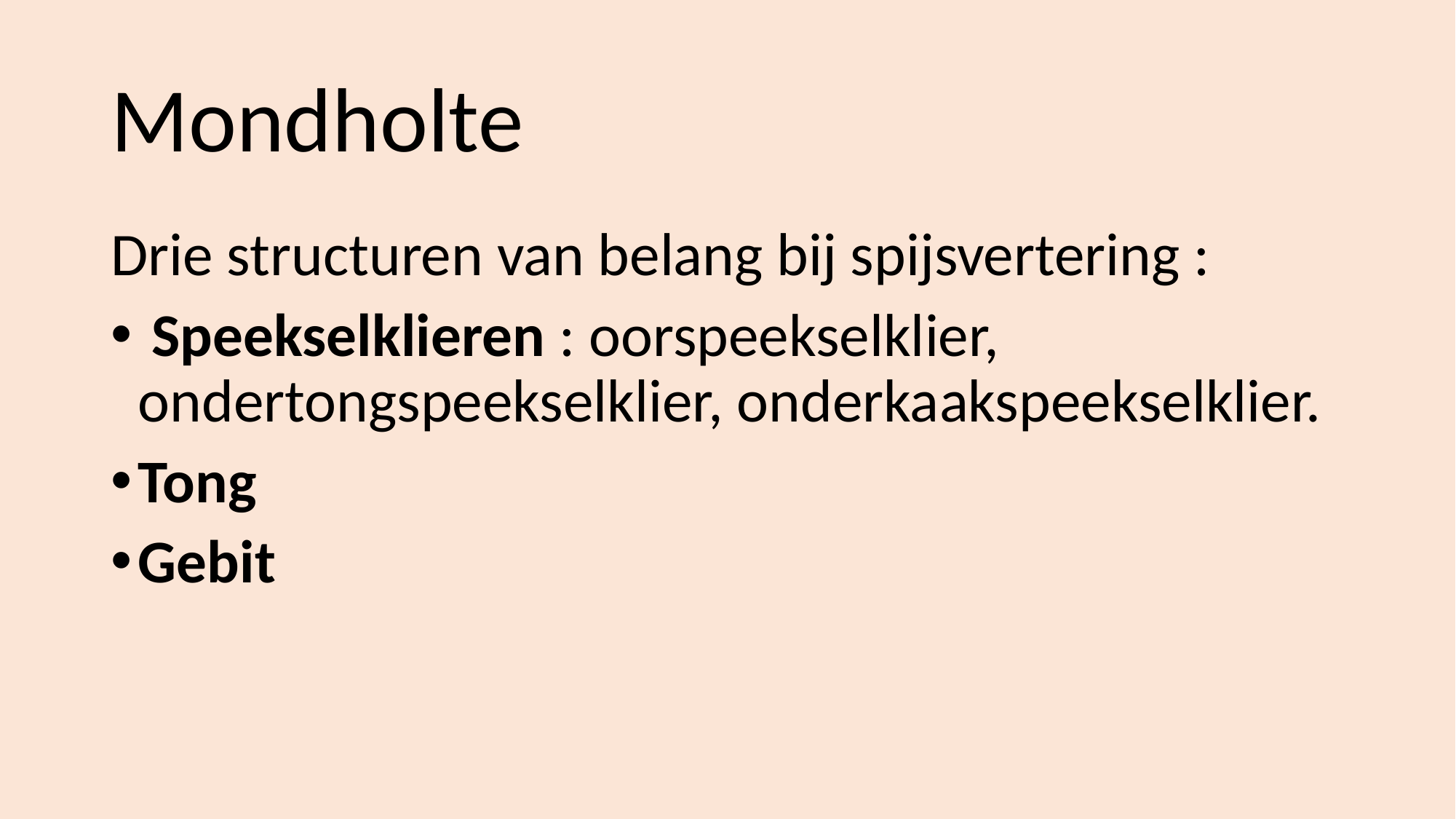

# Mondholte
Drie structuren van belang bij spijsvertering :
 Speekselklieren : oorspeekselklier, ondertongspeekselklier, onderkaakspeekselklier.
Tong
Gebit